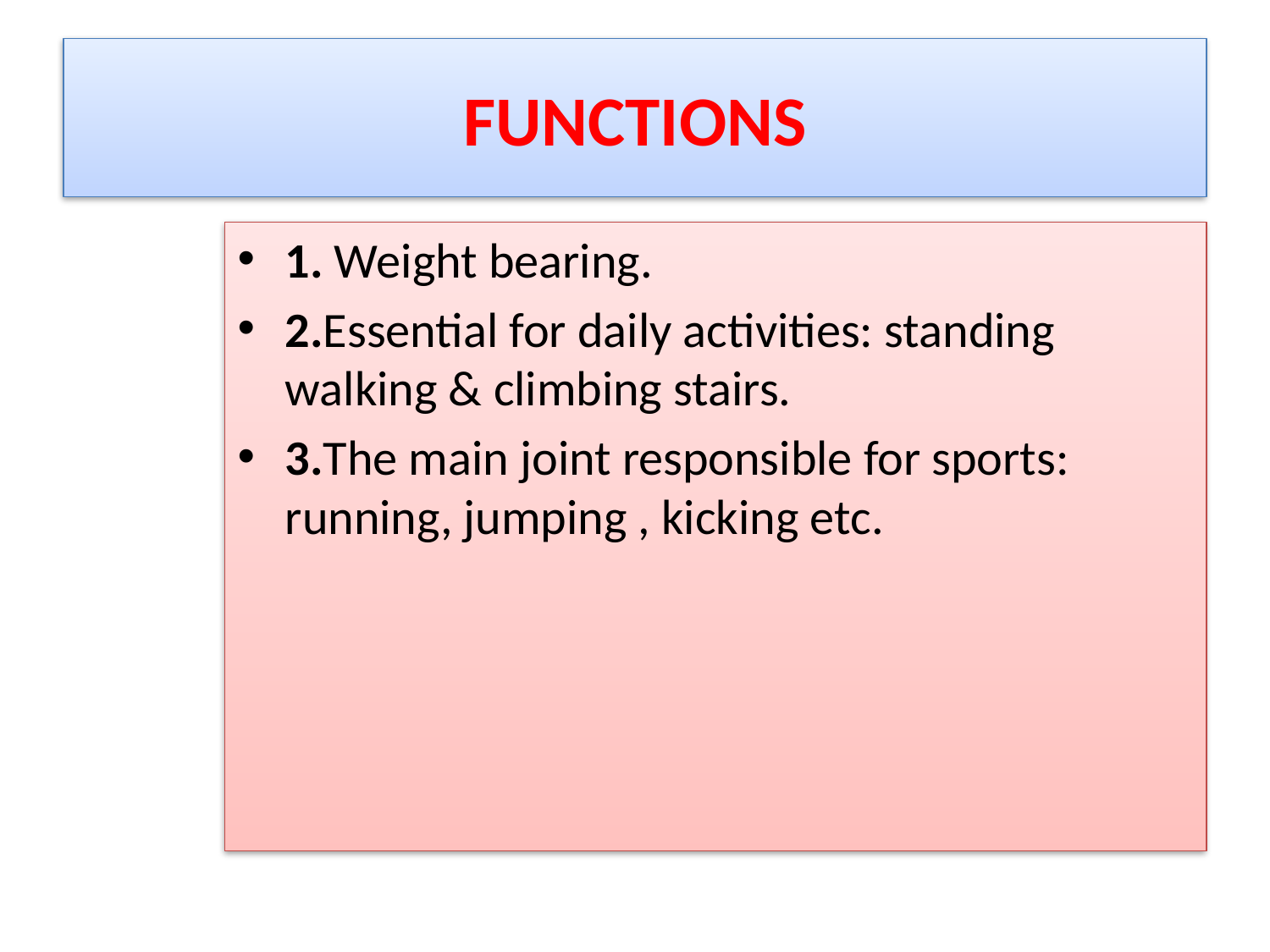

# FUNCTIONS
1. Weight bearing.
2.Essential for daily activities: standing walking & climbing stairs.
3.The main joint responsible for sports:  running, jumping , kicking etc.